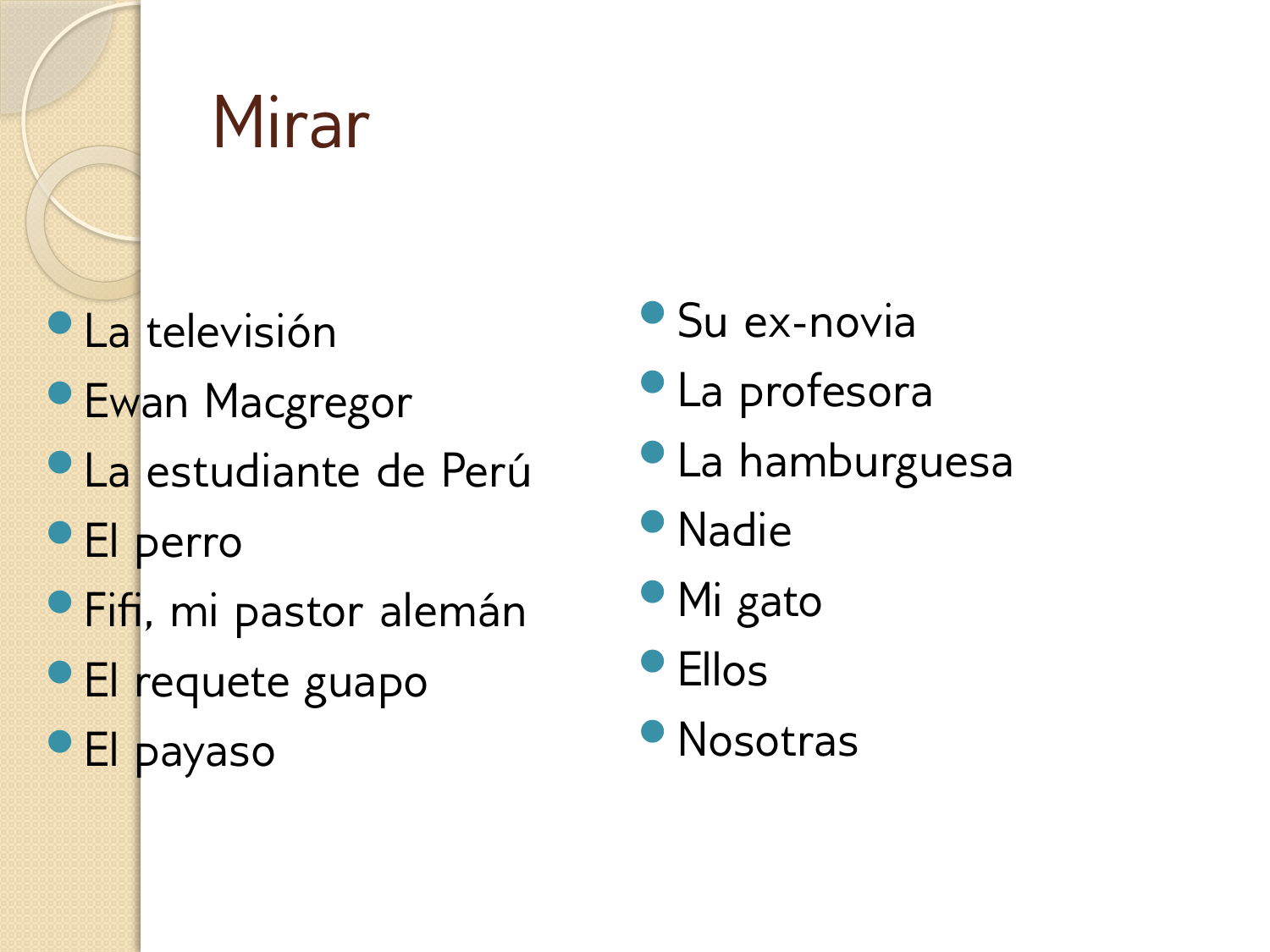

# Mirar

Su ex-novia
La profesora
La hamburguesa
Nadie
Mi gato
Ellos
Nosotras

La televisión
Ewan Macgregor
La estudiante de Perú
El perro
Fifi, mi pastor alemán
El requete guapo
El payaso